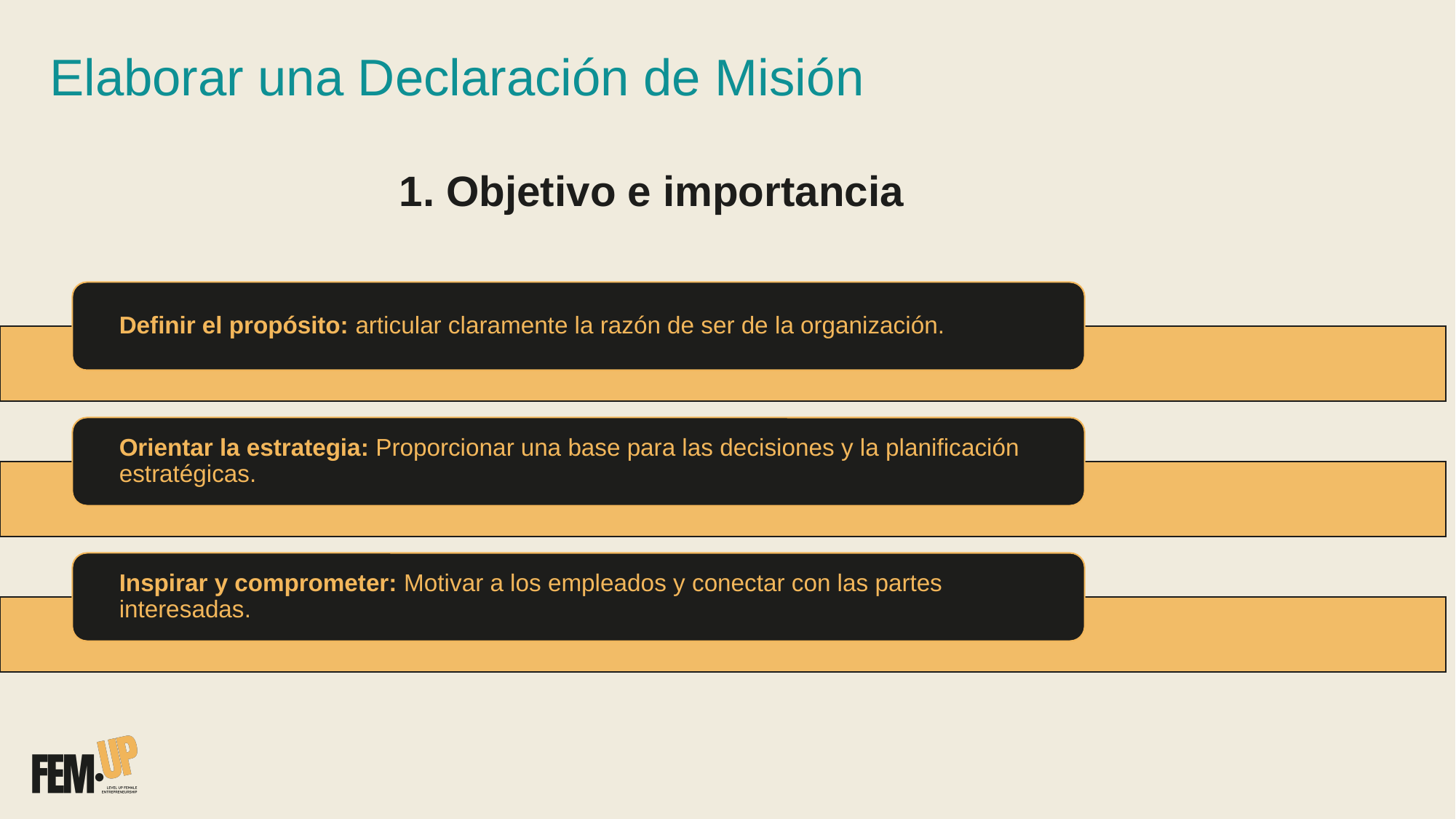

# Elaborar una Declaración de Misión
1. Objetivo e importancia
Definir el propósito: articular claramente la razón de ser de la organización.
Orientar la estrategia: Proporcionar una base para las decisiones y la planificación estratégicas.
Inspirar y comprometer: Motivar a los empleados y conectar con las partes interesadas.